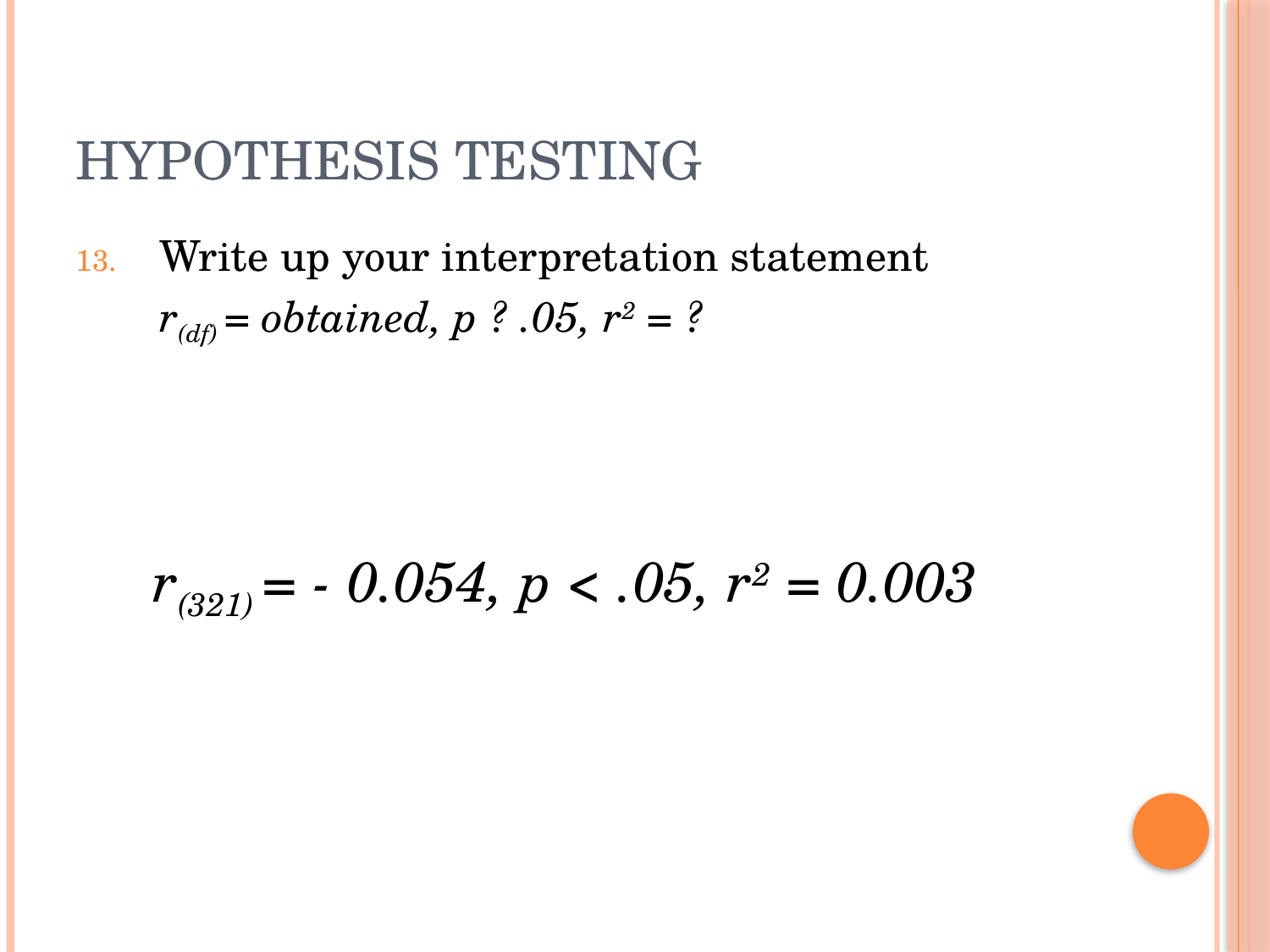

# Hypothesis Testing
 Write up your interpretation statement
	 r(df) = obtained, p ? .05, r2 = ?
	 r(321) = - 0.054, p < .05, r2 = 0.003